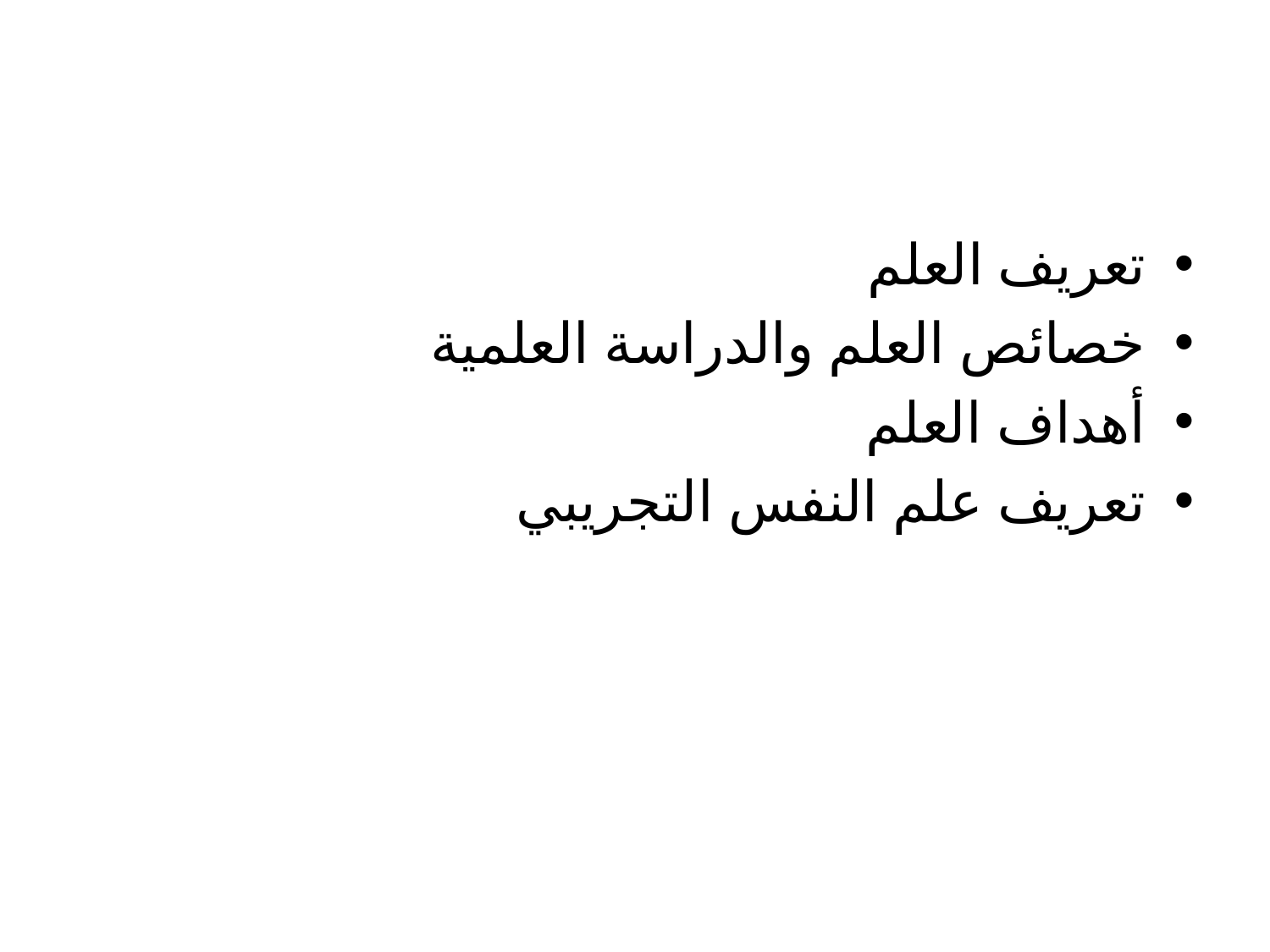

#
تعريف العلم
خصائص العلم والدراسة العلمية
أهداف العلم
تعريف علم النفس التجريبي